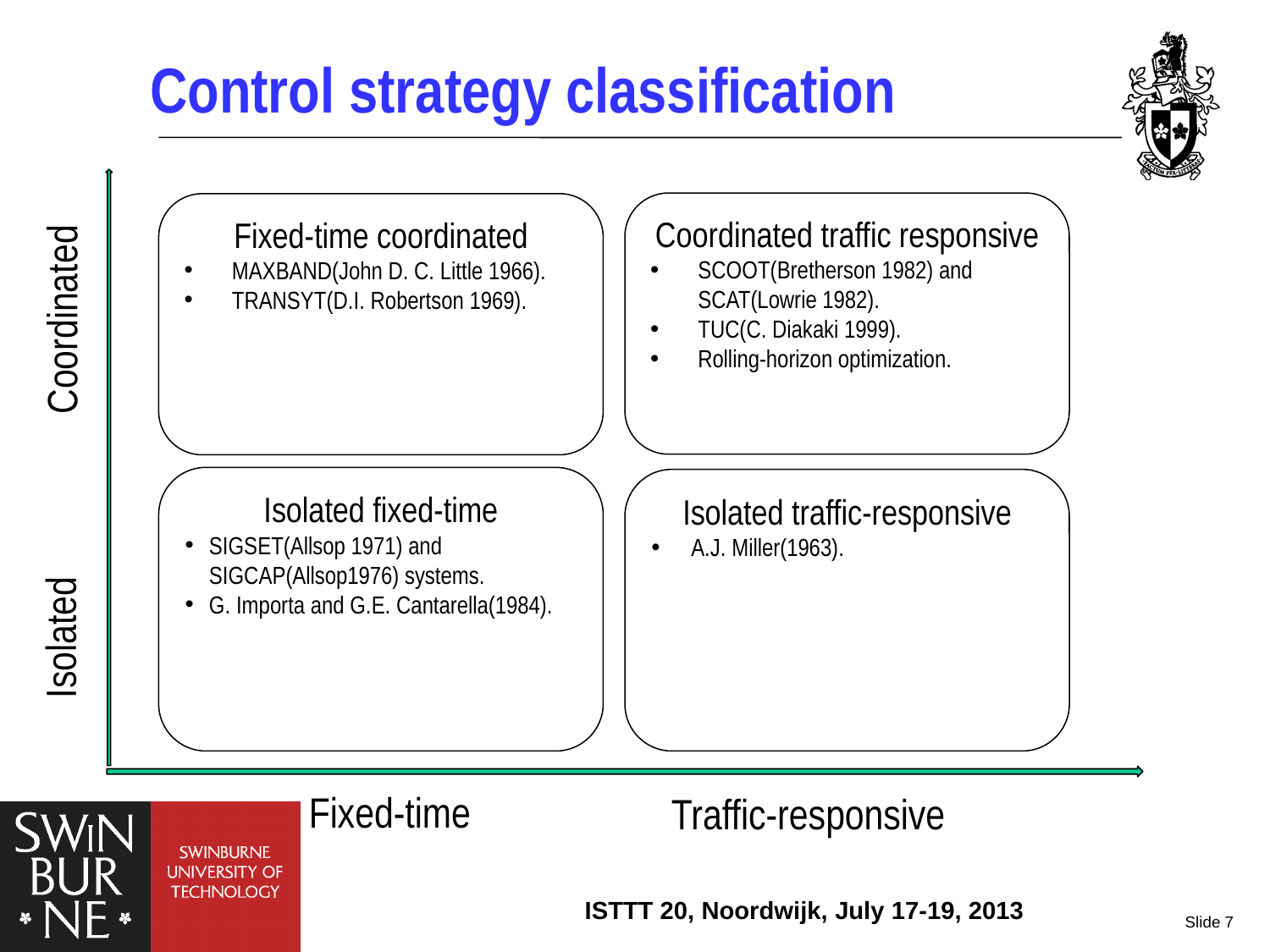

# Control strategy classification

Coordinated traffic responsive
SCOOT(Bretherson 1982) and SCAT(Lowrie 1982).
TUC(C. Diakaki 1999).
Rolling-horizon optimization.

Fixed-time coordinated
MAXBAND(John D. C. Little 1966).
TRANSYT(D.I. Robertson 1969).
Coordinated
Isolated fixed-time
SIGSET(Allsop 1971) and SIGCAP(Allsop1976) systems.
G. Importa and G.E. Cantarella(1984).

Isolated traffic-responsive
A.J. Miller(1963).

Isolated

Fixed-time
Traffic-responsive
ISTTT 20, Noordwijk, July 17-19, 2013